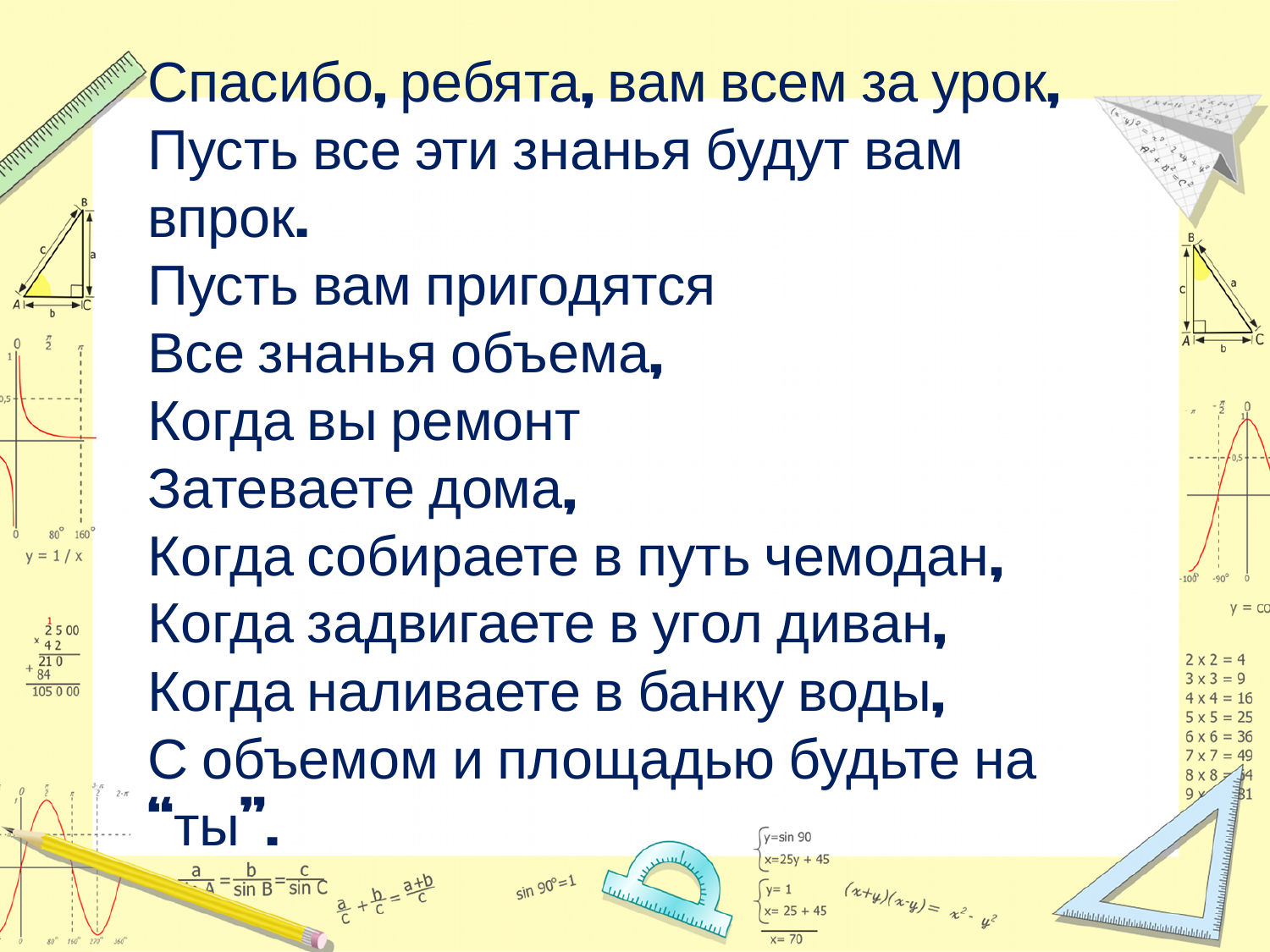

#
Спасибо, ребята, вам всем за урок,
Пусть все эти знанья будут вам впрок.
Пусть вам пригодятся
Все знанья объема,
Когда вы ремонт
Затеваете дома,
Когда собираете в путь чемодан,
Когда задвигаете в угол диван,
Когда наливаете в банку воды,
С объемом и площадью будьте на “ты”.